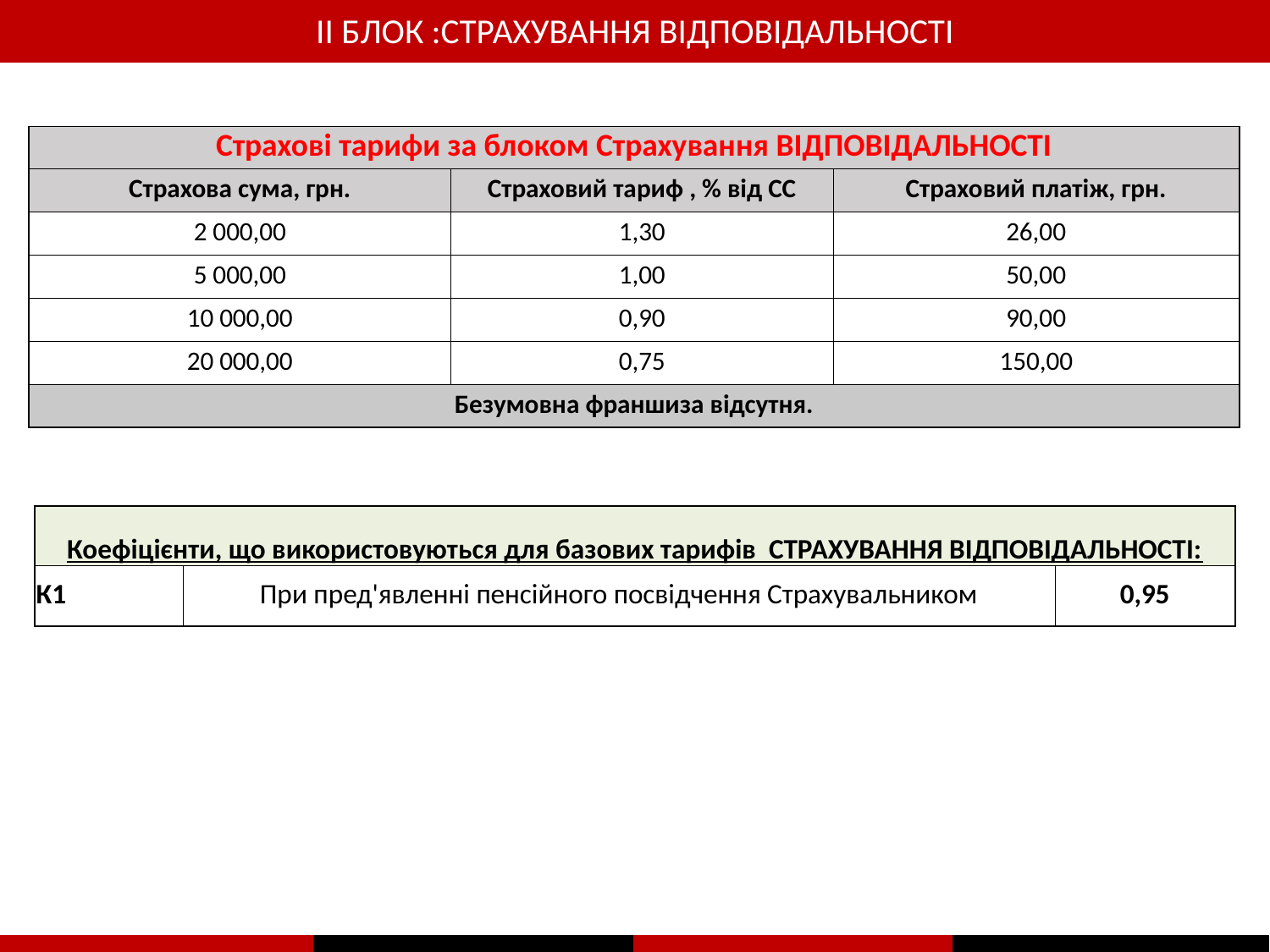

# ІІ БЛОК :СТРАХУВАННЯ ВІДПОВІДАЛЬНОСТІ
| Страхові тарифи за блоком Страхування ВІДПОВІДАЛЬНОСТІ |  |  |
| --- | --- | --- |
| Страхова сума, грн. | Страховий тариф , % від СС | Страховий платіж, грн. |
| 2 000,00 | 1,30 | 26,00 |
| 5 000,00 | 1,00 | 50,00 |
| 10 000,00 | 0,90 | 90,00 |
| 20 000,00 | 0,75 | 150,00 |
| Безумовна франшиза відсутня. |  |  |
| Коефіцієнти, що використовуються для базових тарифів СТРАХУВАННЯ ВІДПОВІДАЛЬНОСТІ: |  |  |
| --- | --- | --- |
| К1 | При пред'явленні пенсійного посвідчення Страхувальником | 0,95 |